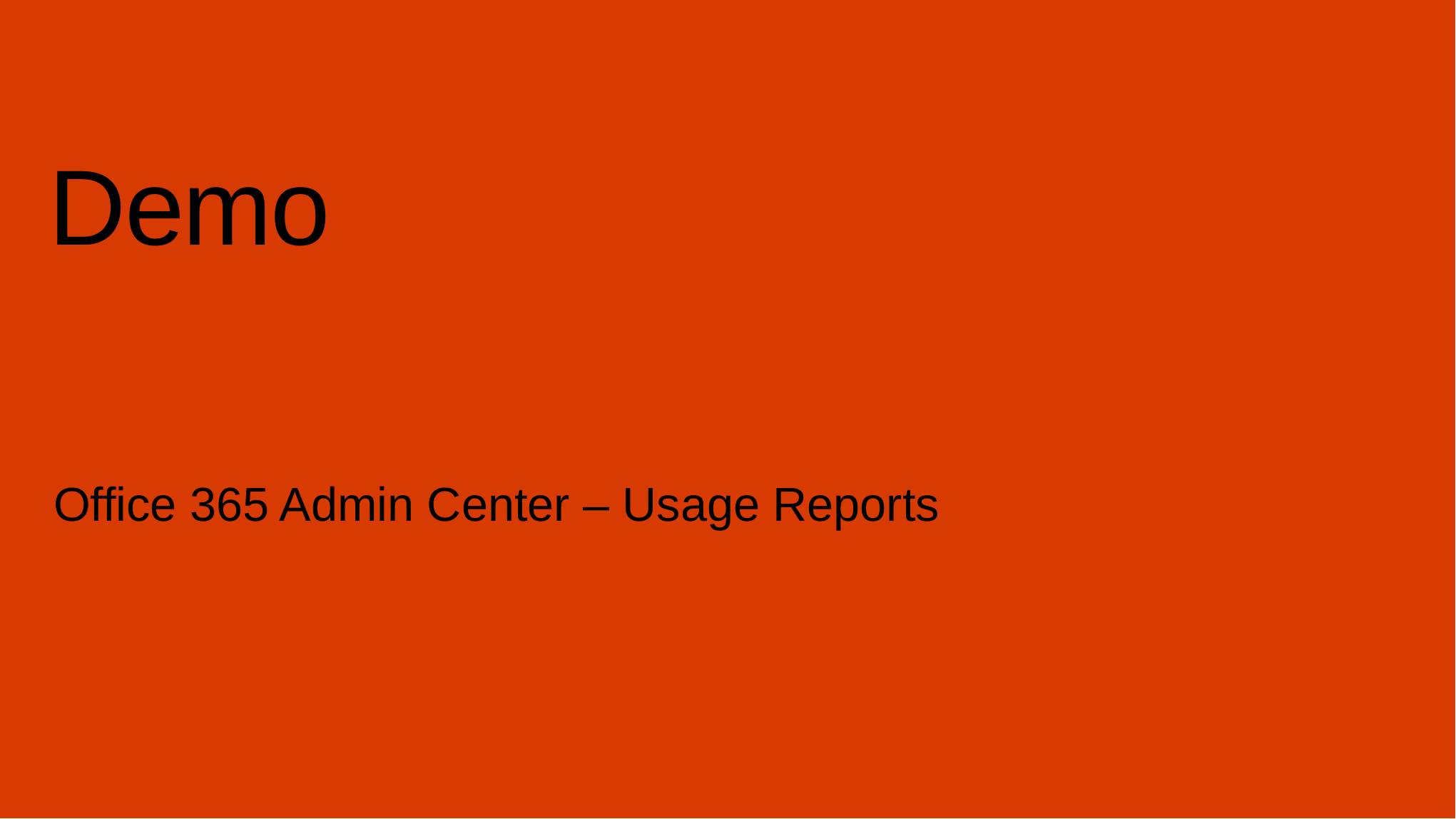

# Demo
Office 365 Admin Center – Usage Reports